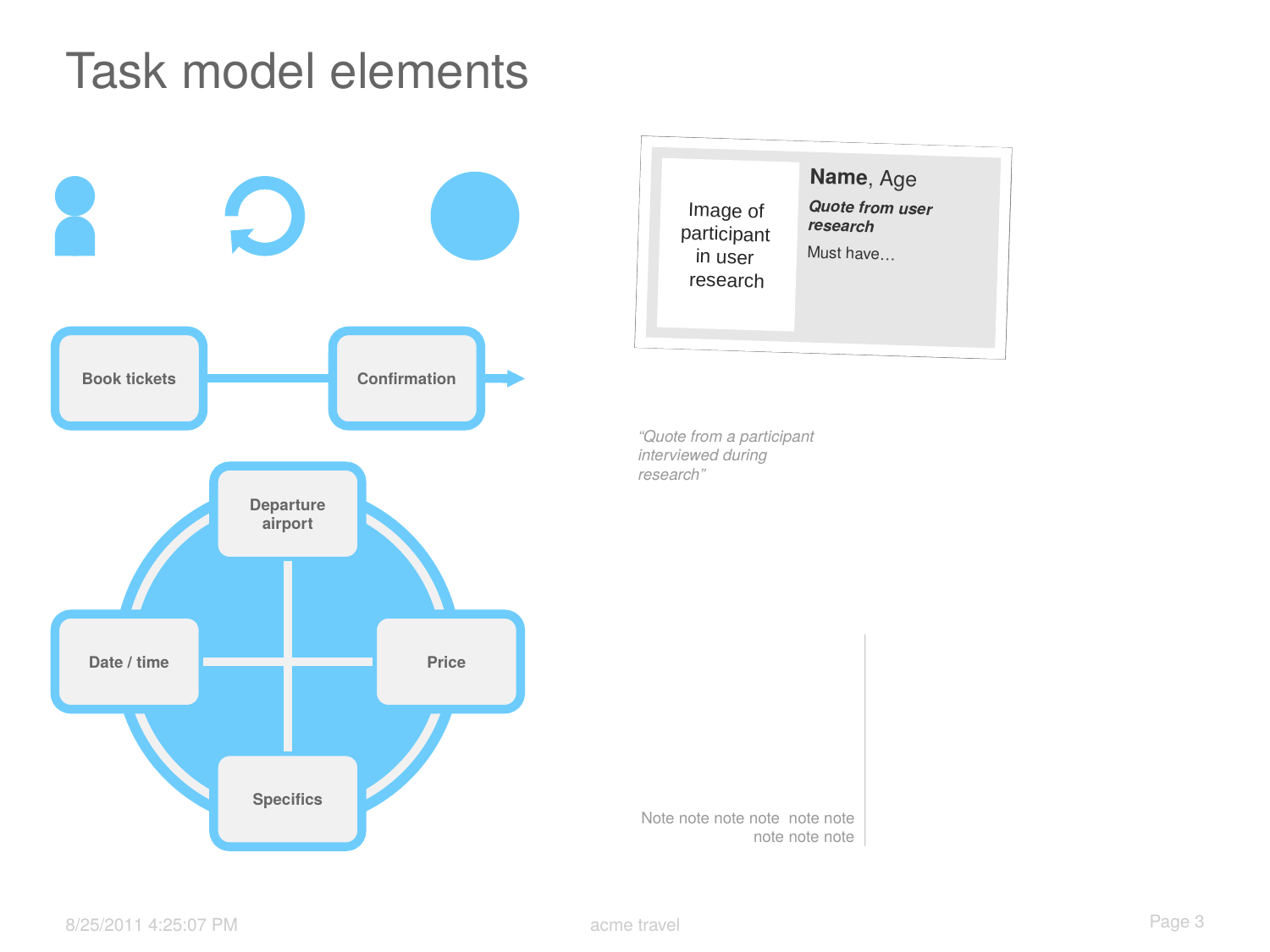

# Task model elements

Image of
participant
in user
research
Name, Age
Quote from user research
Must have…

Book tickets
Confirmation
“Quote from a participant interviewed during research”
Departure airport

Date / time
Price

Note note note note  note note note note note
Specifics
8/25/2011 4:25:07 PM
acme travel
Page 3